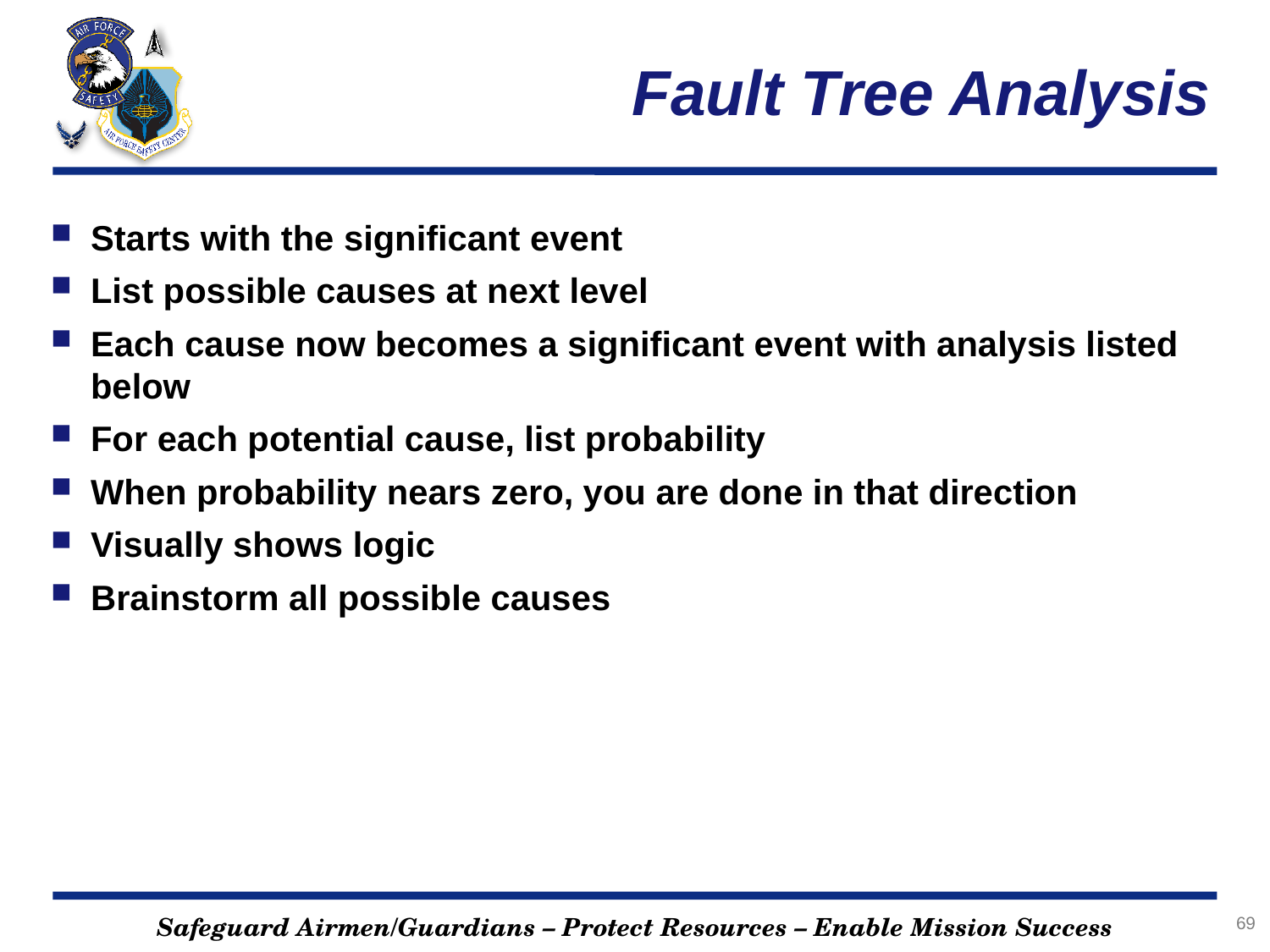

# Fault Tree Analysis
Starts with the significant event
List possible causes at next level
Each cause now becomes a significant event with analysis listed below
For each potential cause, list probability
When probability nears zero, you are done in that direction
Visually shows logic
Brainstorm all possible causes

69